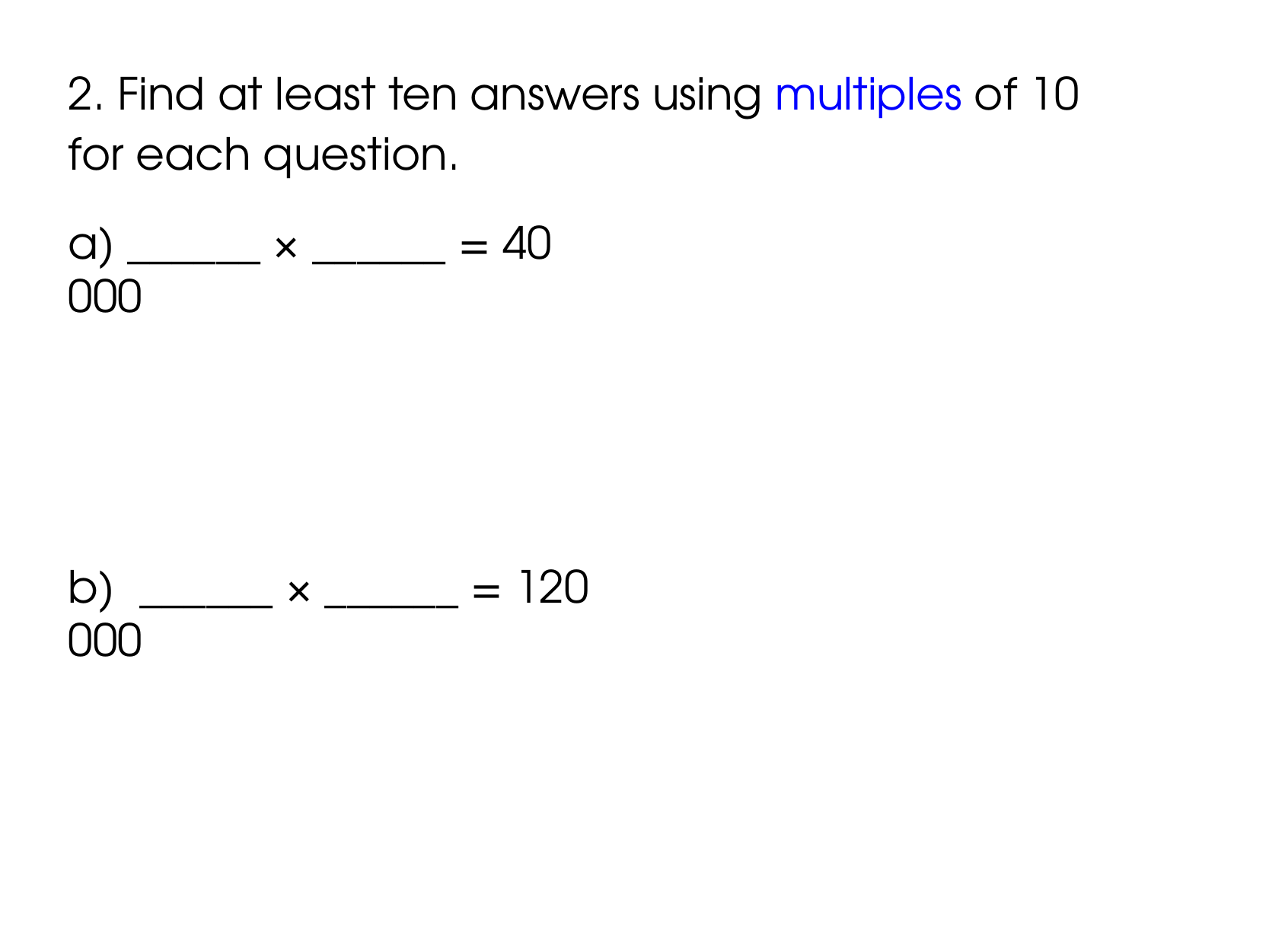

2. Find at least ten answers using multiples of 10 for each question.
a) ______ × ______ = 40 000
b)  ______ × ______ = 120 000